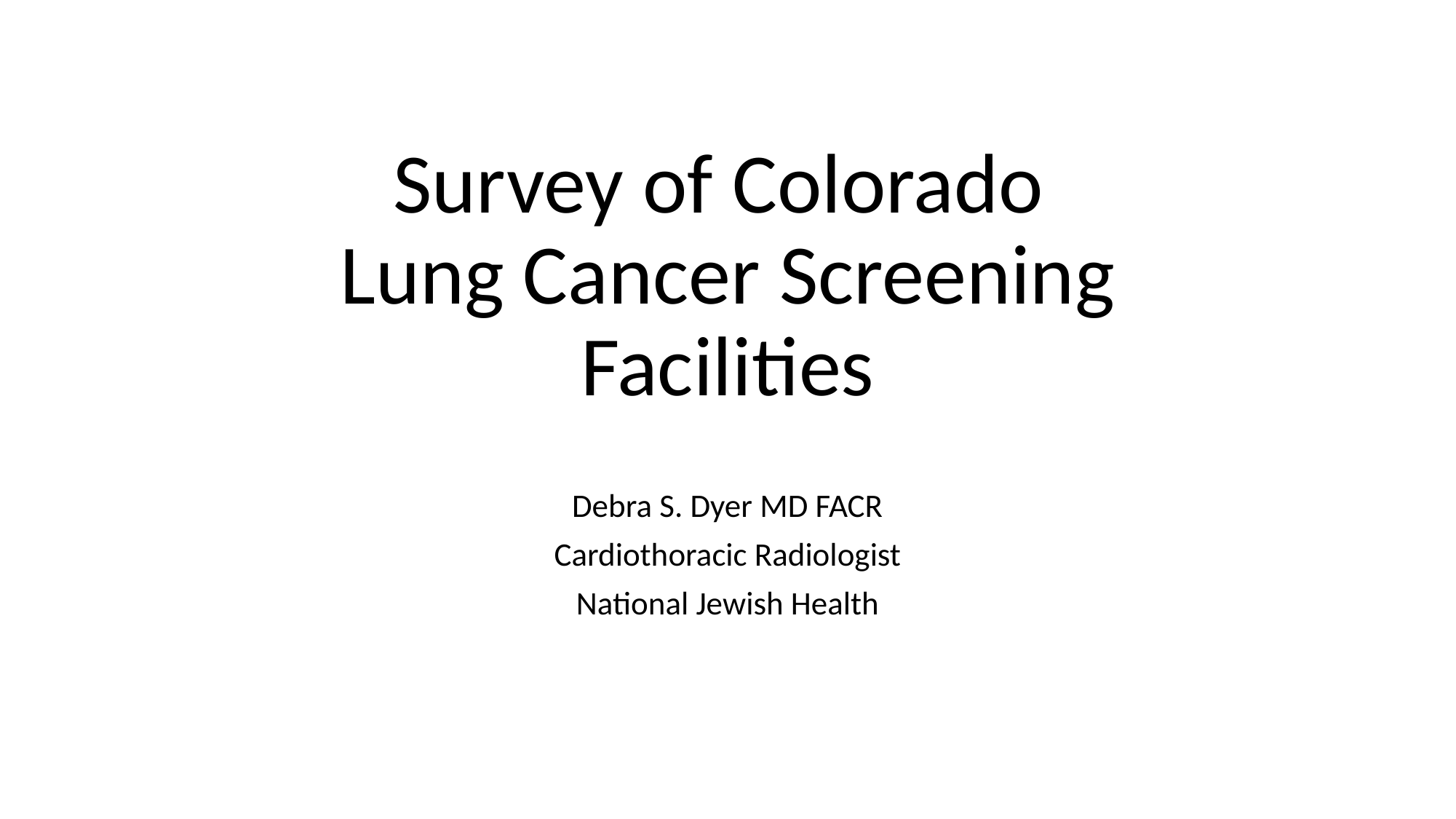

# Survey of Colorado Lung Cancer Screening Facilities

Debra S. Dyer MD FACR
Cardiothoracic Radiologist
National Jewish Health